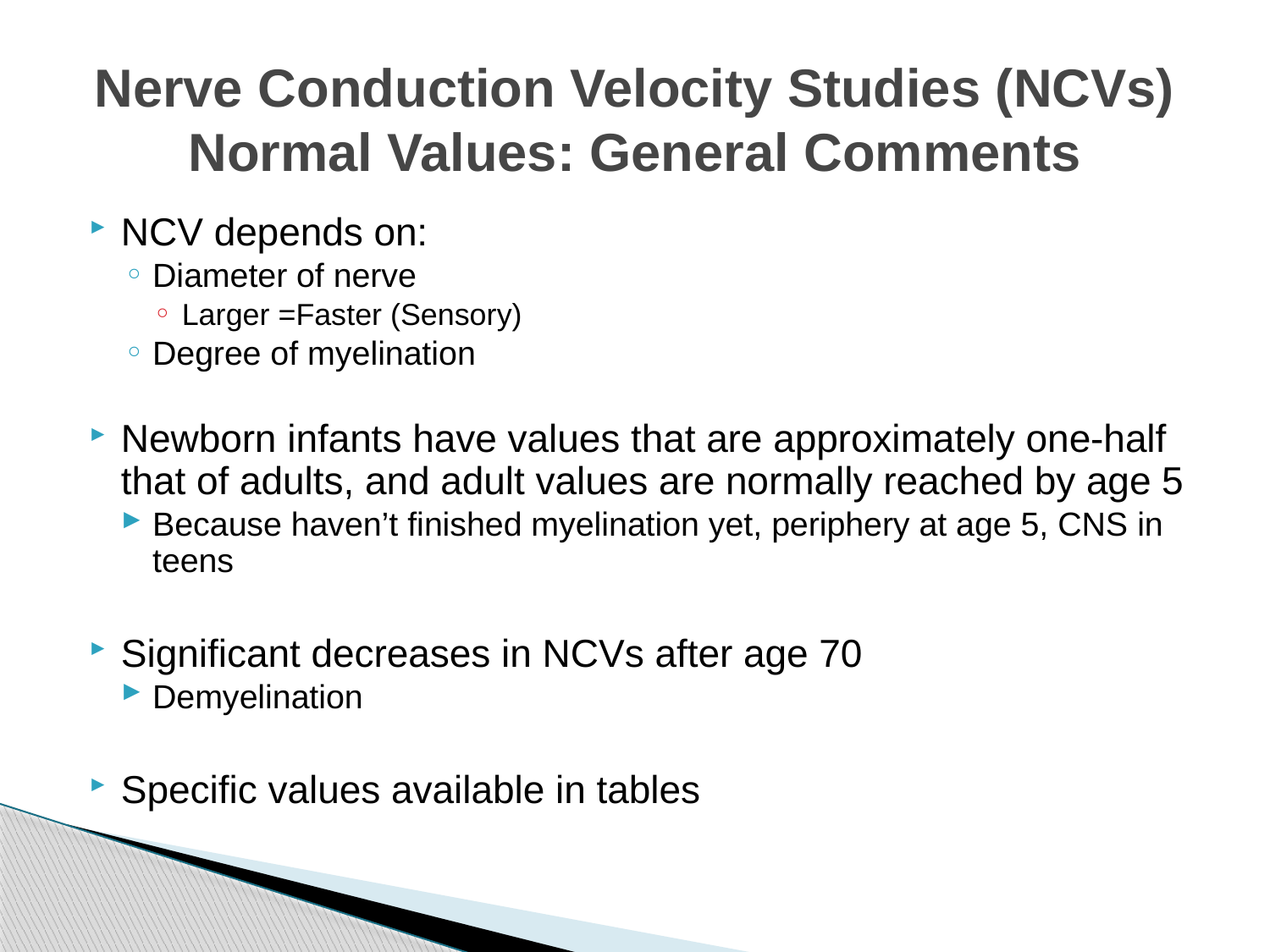

# Nerve Conduction Velocity Studies (NCVs) Normal Values: General Comments
NCV depends on:
Diameter of nerve
Larger =Faster (Sensory)
Degree of myelination

Newborn infants have values that are approximately one-half that of adults, and adult values are normally reached by age 5
Because haven’t finished myelination yet, periphery at age 5, CNS in teens

Significant decreases in NCVs after age 70
Demyelination

Specific values available in tables